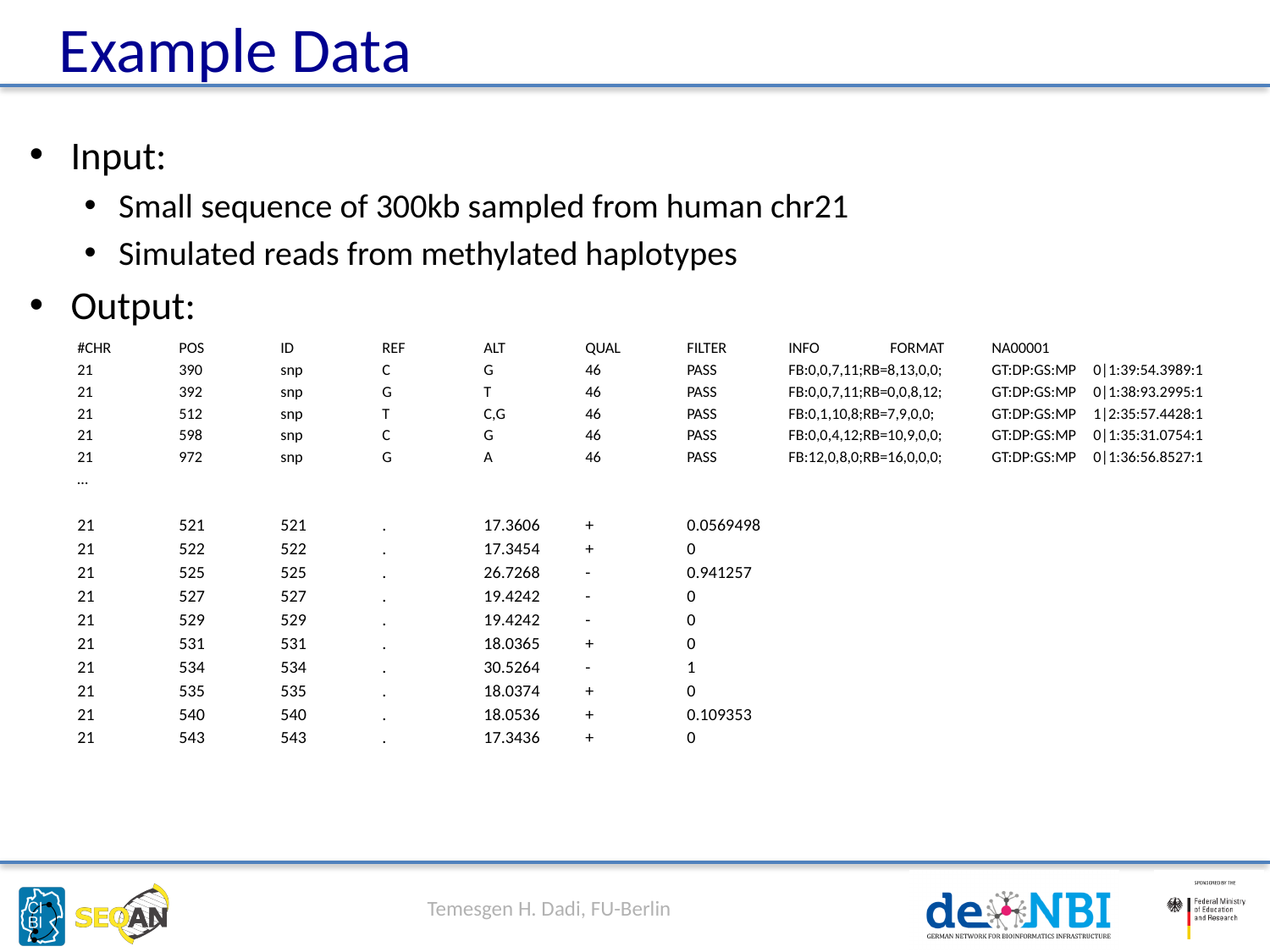

# Example Data
Input:
Small sequence of 300kb sampled from human chr21
Simulated reads from methylated haplotypes
Output:

#CHR	POS	ID	REF	ALT	QUAL	FILTER	INFO				FORMAT		NA00001
21	390	snp	C	G	46	PASS	FB:0,0,7,11;RB=8,13,0,0;		GT:DP:GS:MP	0|1:39:54.3989:1
21	392	snp	G	T	46	PASS	FB:0,0,7,11;RB=0,0,8,12;		GT:DP:GS:MP	0|1:38:93.2995:1
21	512	snp	T	C,G	46	PASS	FB:0,1,10,8;RB=7,9,0,0;		GT:DP:GS:MP	1|2:35:57.4428:1
21	598	snp	C	G	46	PASS	FB:0,0,4,12;RB=10,9,0,0;		GT:DP:GS:MP	0|1:35:31.0754:1
21	972	snp	G	A	46	PASS	FB:12,0,8,0;RB=16,0,0,0;		GT:DP:GS:MP	0|1:36:56.8527:1
…

21	521	521	.	17.3606	+	0.0569498
21	522	522	.	17.3454	+	0
21	525	525	.	26.7268	-	0.941257
21	527	527	.	19.4242	-	0
21	529	529	.	19.4242	-	0
21	531	531	.	18.0365	+	0
21	534	534	.	30.5264	-	1
21	535	535	.	18.0374	+	0
21	540	540	.	18.0536	+	0.109353
21	543	543	.	17.3436	+	0
Temesgen H. Dadi, FU-Berlin